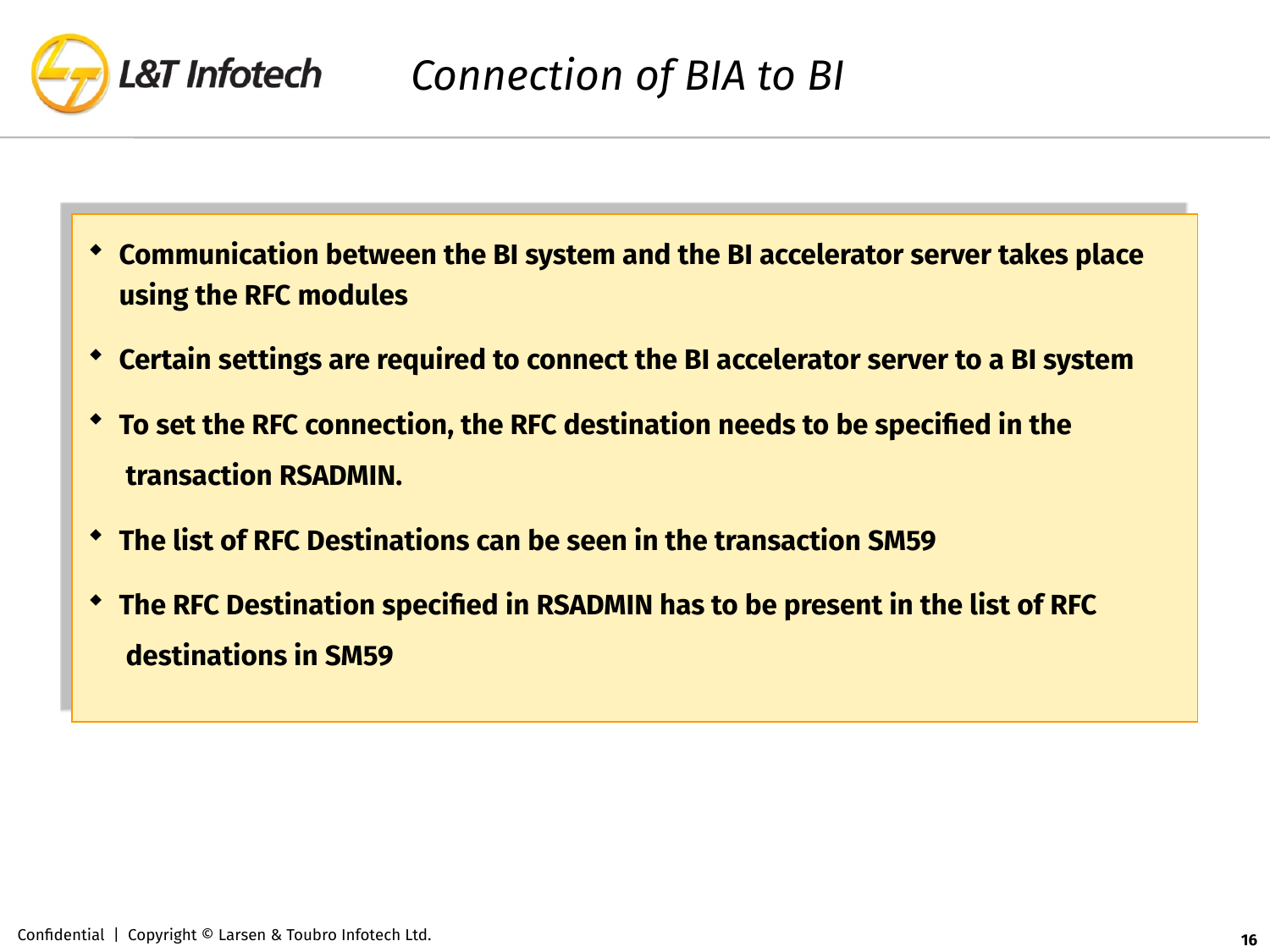

# Connection of BIA to BI
Communication between the BI system and the BI accelerator server takes place
using the RFC modules
Certain settings are required to connect the BI accelerator server to a BI system
To set the RFC connection, the RFC destination needs to be specified in the
 transaction RSADMIN.
The list of RFC Destinations can be seen in the transaction SM59
The RFC Destination specified in RSADMIN has to be present in the list of RFC
 destinations in SM59
Confidential  |  Copyright © Larsen & Toubro Infotech Ltd.
16